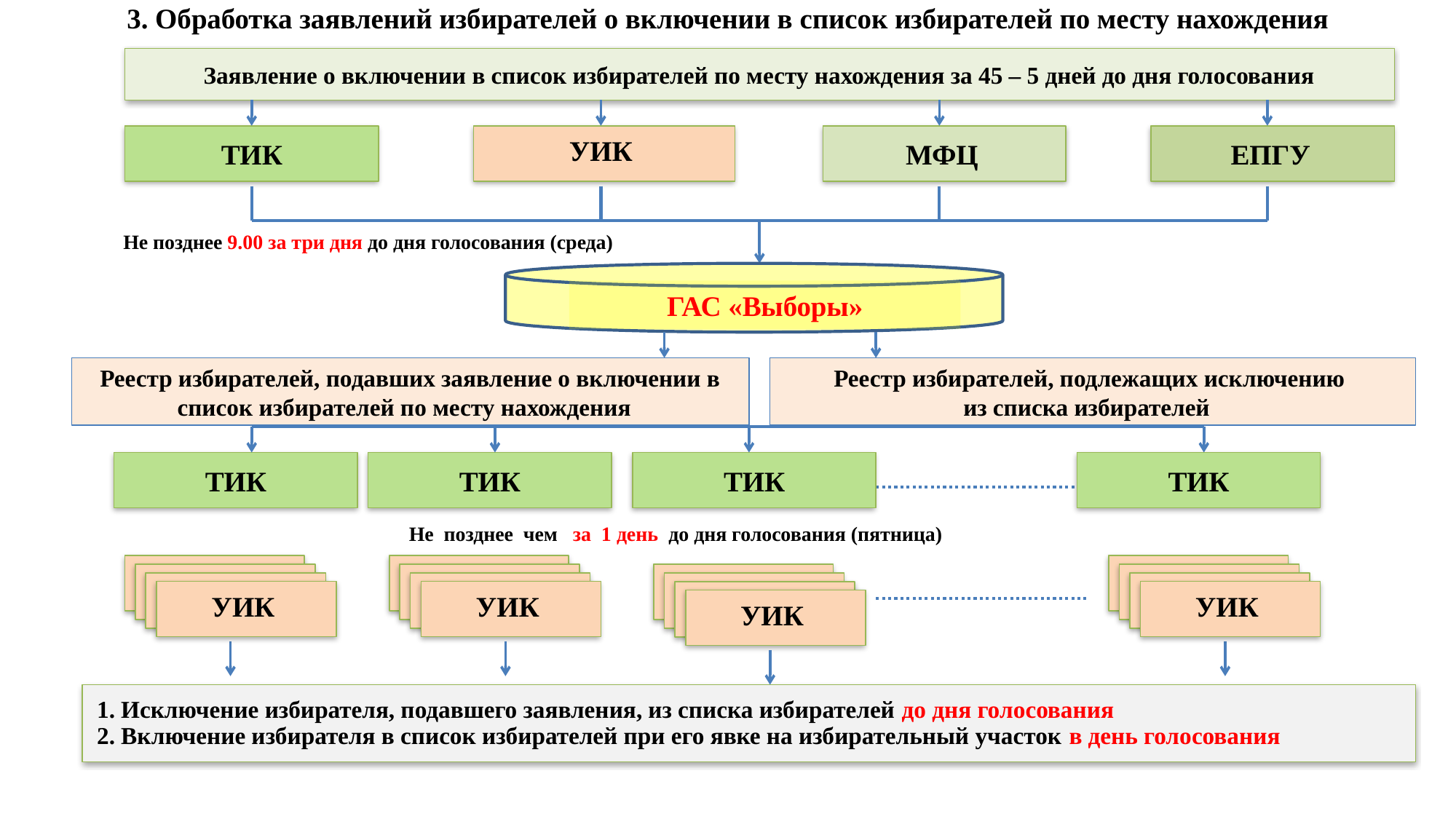

3. Обработка заявлений избирателей о включении в список избирателей по месту нахождения
Заявление о включении в список избирателей по месту нахождения за 45 – 5 дней до дня голосования
ТИК
УИК
МФЦ
ЕПГУ
Не позднее 9.00 за три дня до дня голосования (среда)

ГАС «Выборы»
Реестр избирателей, подавших заявление о включении в список избирателей по месту нахождения
Реестр избирателей, подлежащих исключению
из списка избирателей
ТИК
ТИК
ТИК
ТИК
Не  позднее  чем   за  1 день  до дня голосования (пятница)
УИК
УИК
УИК
УИК
УИК
УИК
УИК
УИК
УИК
УИК
УИК
УИК
УИК
УИК
УИК
УИК
1. Исключение избирателя, подавшего заявления, из списка избирателей до дня голосования
2. Включение избирателя в список избирателей при его явке на избирательный участок в день голосования